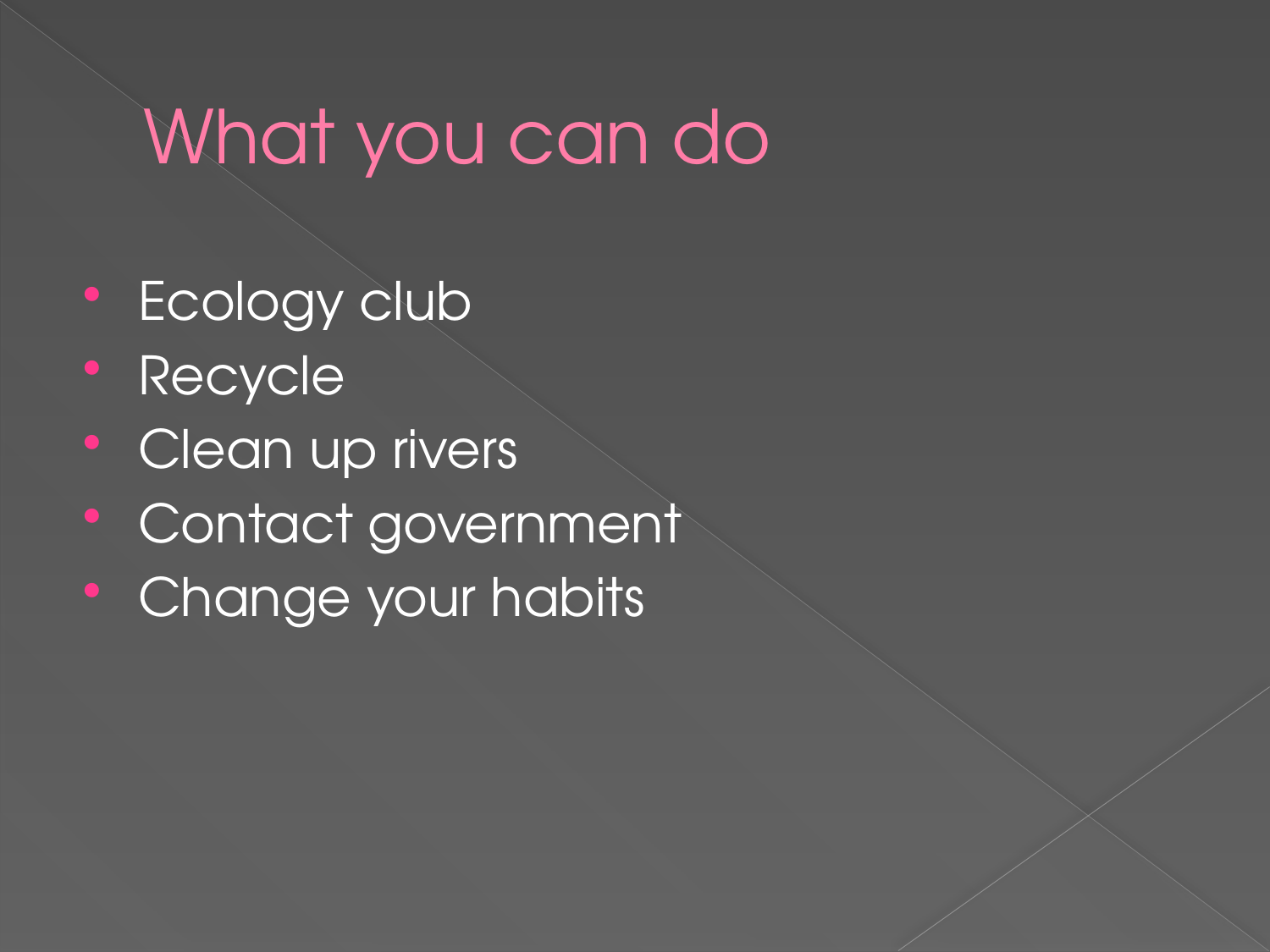

# What you can do
Ecology club
Recycle
Clean up rivers
Contact government
Change your habits